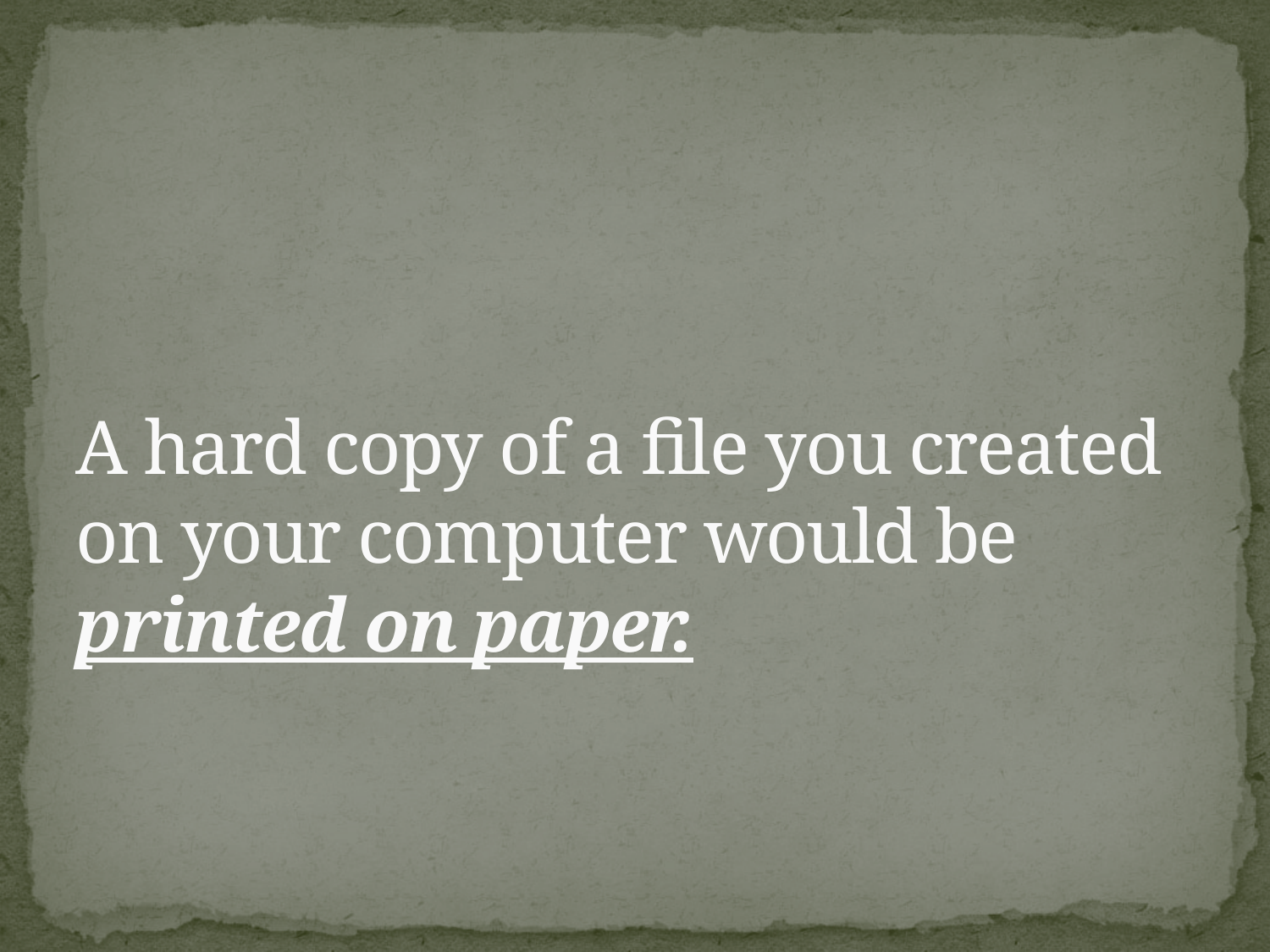

# A hard copy of a file you created on your computer would be printed on paper.